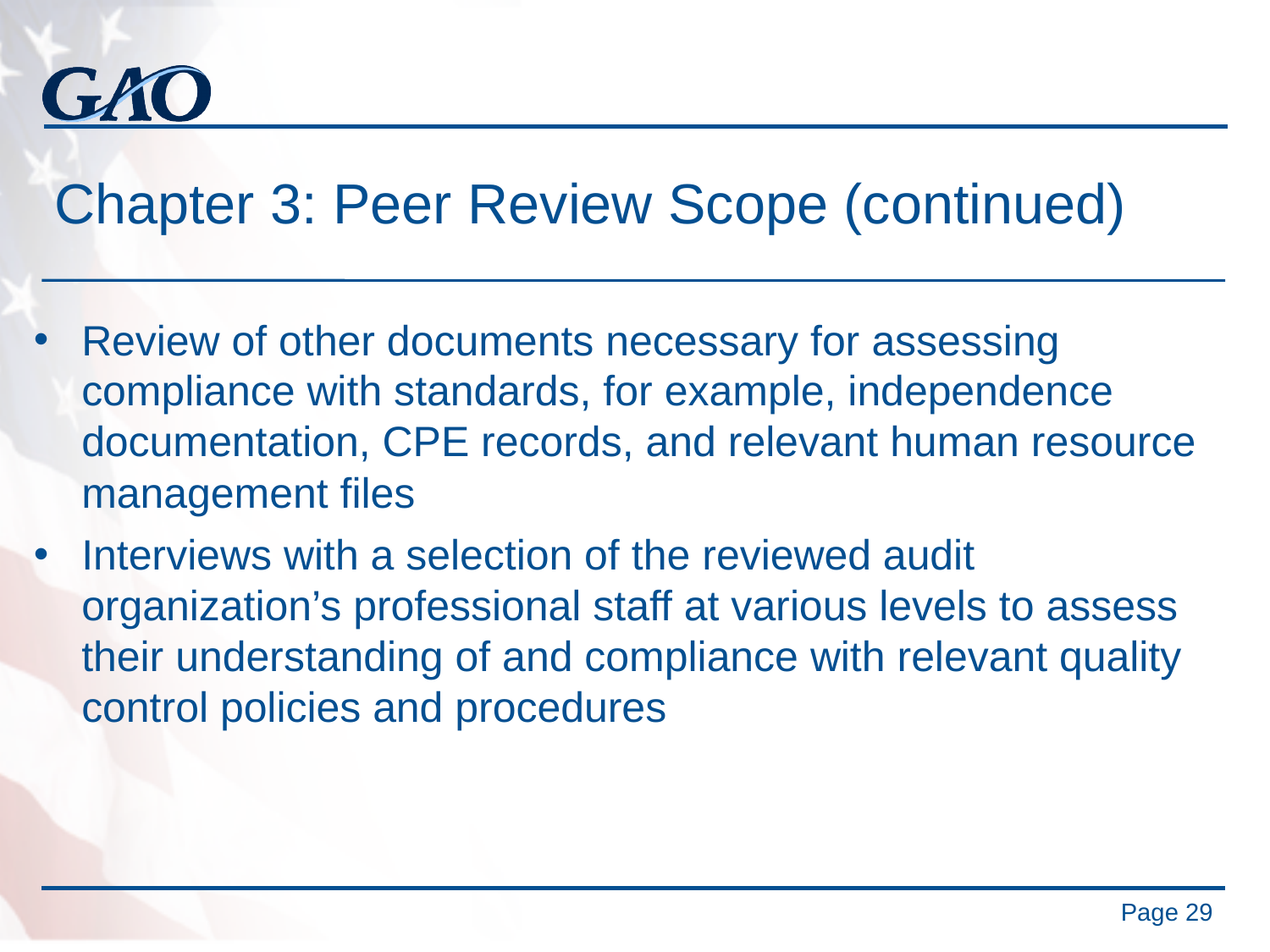

# Chapter 3: Peer Review Scope (continued)
Review of other documents necessary for assessing compliance with standards, for example, independence documentation, CPE records, and relevant human resource management files
Interviews with a selection of the reviewed audit organization’s professional staff at various levels to assess their understanding of and compliance with relevant quality control policies and procedures

29